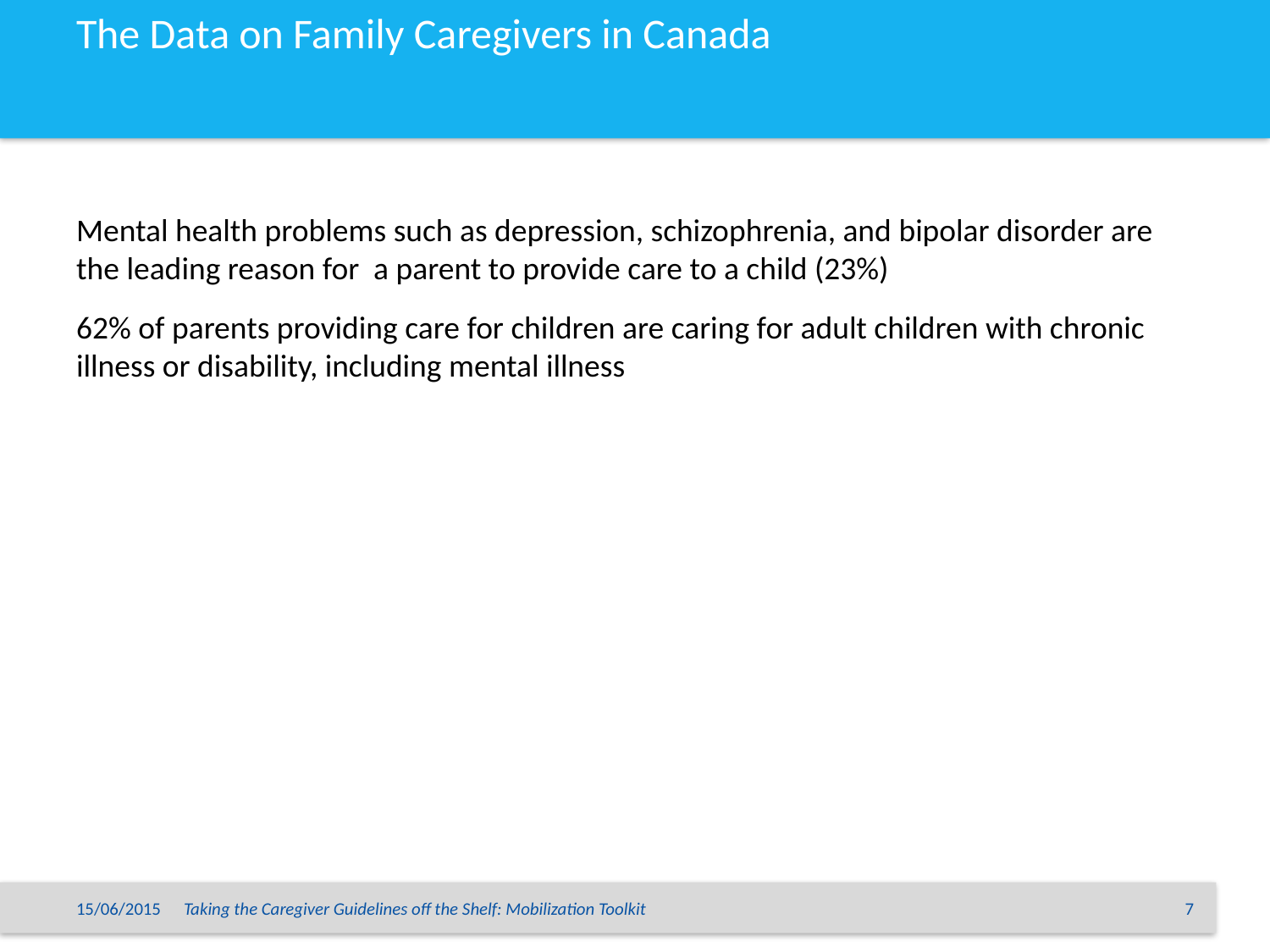

# The Data on Family Caregivers in Canada
Mental health problems such as depression, schizophrenia, and bipolar disorder are the leading reason for  a parent to provide care to a child (23%)
62% of parents providing care for children are caring for adult children with chronic illness or disability, including mental illness
15/06/2015
Taking the Caregiver Guidelines off the Shelf: Mobilization Toolkit
7